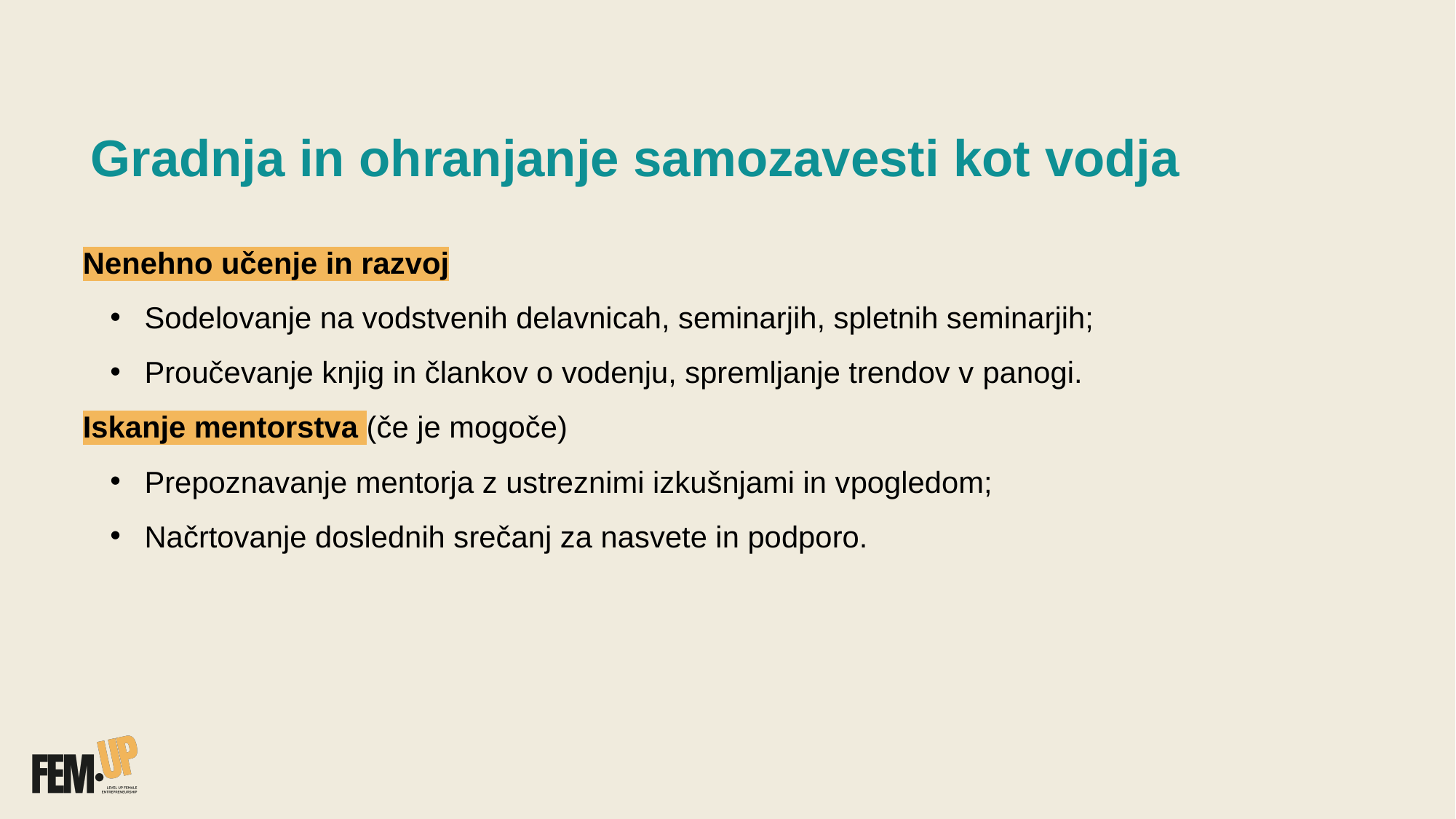

# Gradnja in ohranjanje samozavesti kot vodja
Nenehno učenje in razvoj
 Sodelovanje na vodstvenih delavnicah, seminarjih, spletnih seminarjih;
 Proučevanje knjig in člankov o vodenju, spremljanje trendov v panogi.
Iskanje mentorstva (če je mogoče)
 Prepoznavanje mentorja z ustreznimi izkušnjami in vpogledom;
 Načrtovanje doslednih srečanj za nasvete in podporo.